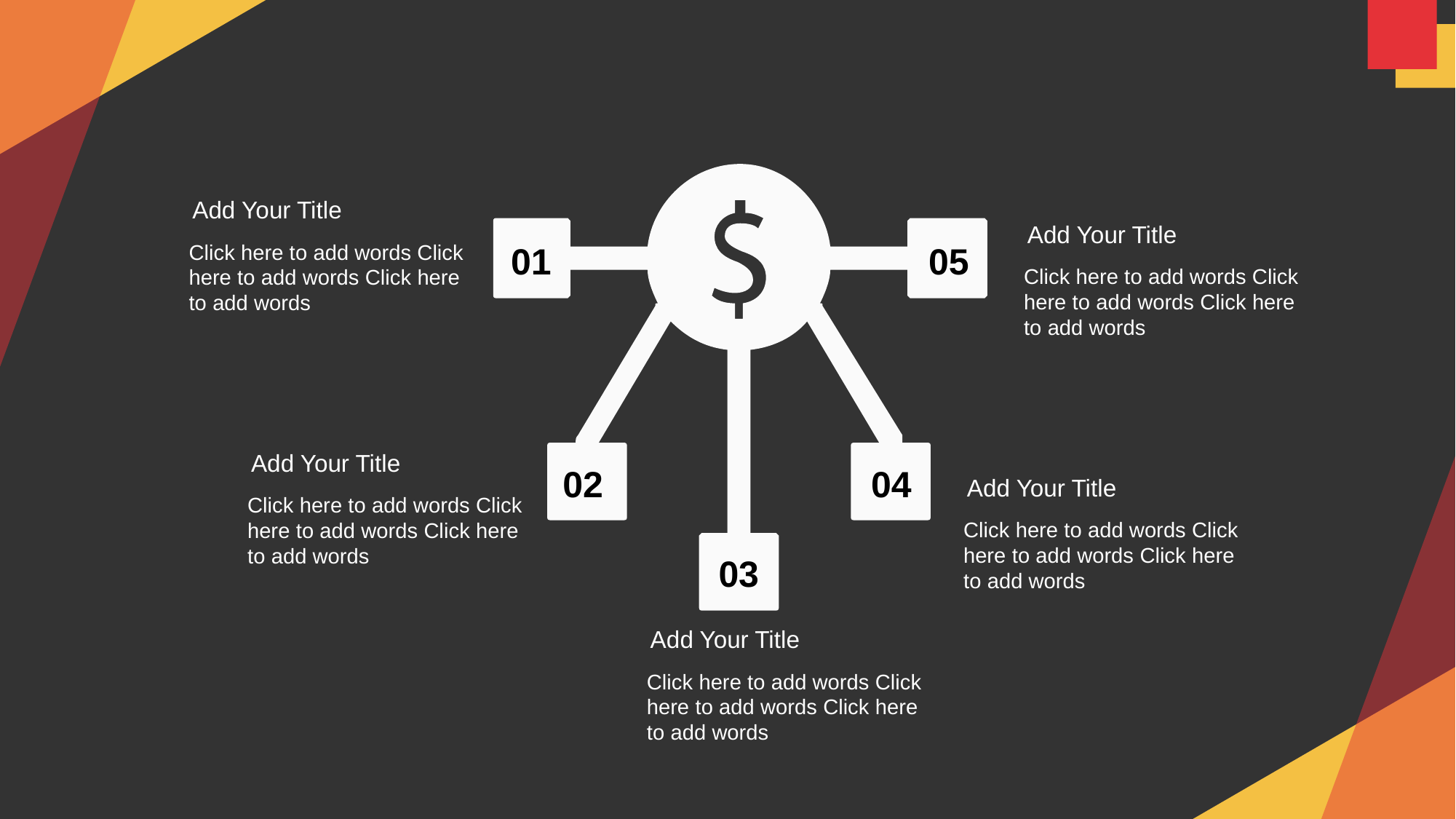

Add Your Title
Add Your Title
Click here to add words Click here to add words Click here to add words

01
05
Click here to add words Click here to add words Click here to add words

Add Your Title

02
04
Add Your Title
Click here to add words Click here to add words Click here to add words

Click here to add words Click here to add words Click here to add words

03
Add Your Title
Click here to add words Click here to add words Click here to add words